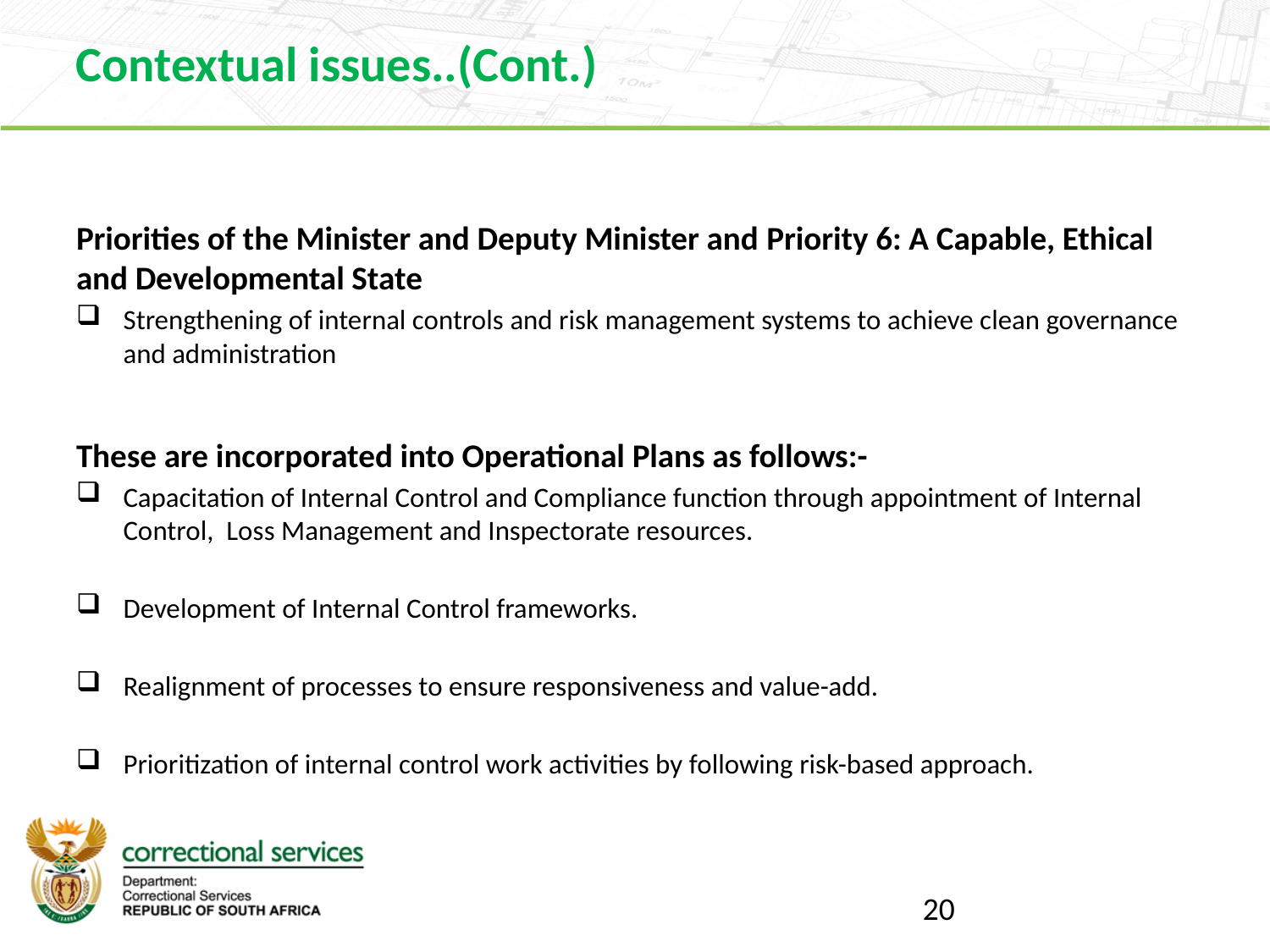

Contextual issues..(Cont.)

Priorities of the Minister and Deputy Minister and Priority 6: A Capable, Ethical and Developmental State
Strengthening of internal controls and risk management systems to achieve clean governance and administration

These are incorporated into Operational Plans as follows:-
Capacitation of Internal Control and Compliance function through appointment of Internal Control,  Loss Management and Inspectorate resources.

Development of Internal Control frameworks.

Realignment of processes to ensure responsiveness and value-add.

Prioritization of internal control work activities by following risk-based approach.

20